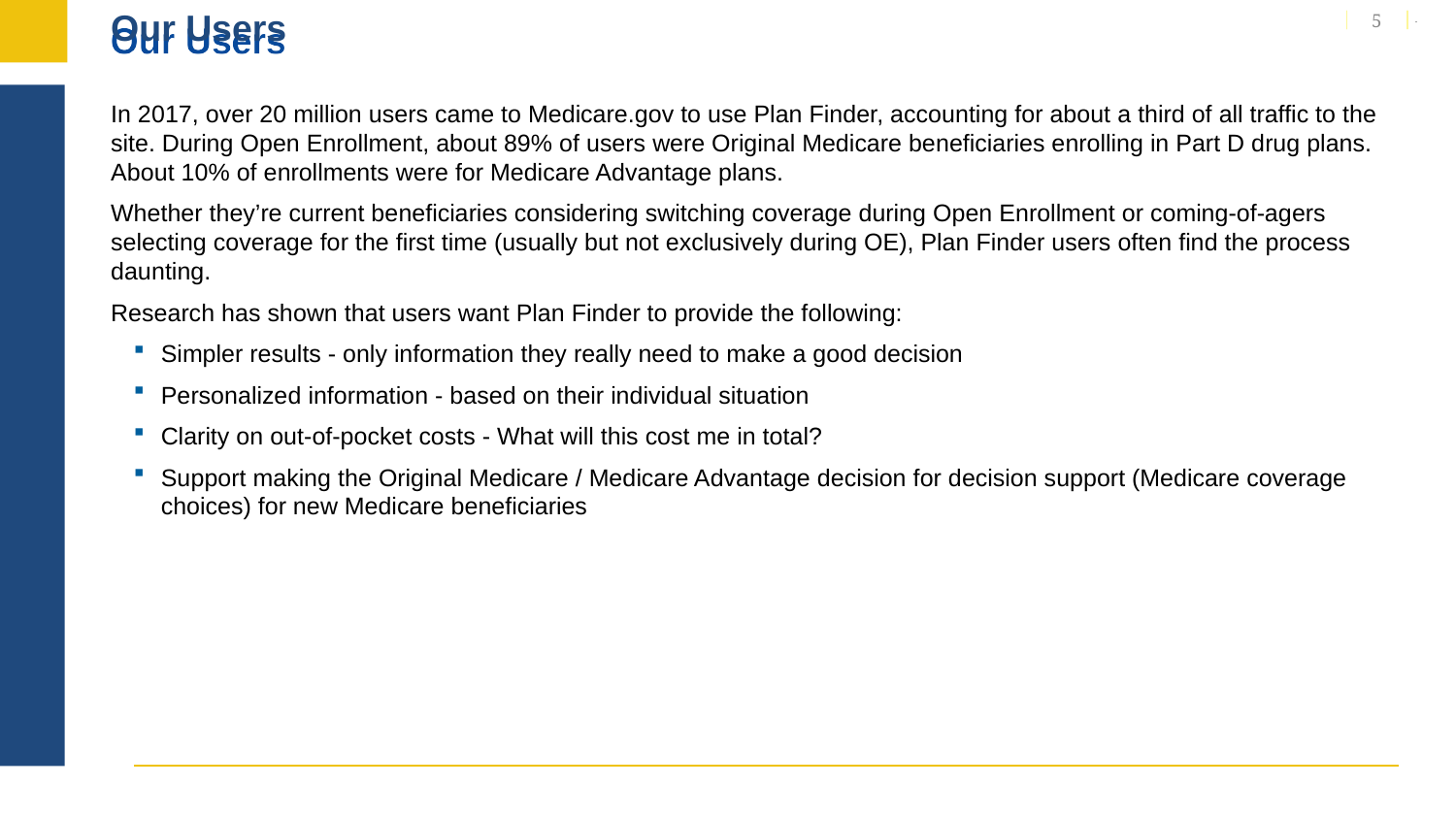

# Our Users
5
In 2017, over 20 million users came to Medicare.gov to use Plan Finder, accounting for about a third of all traffic to the site. During Open Enrollment, about 89% of users were Original Medicare beneficiaries enrolling in Part D drug plans. About 10% of enrollments were for Medicare Advantage plans.
Whether they’re current beneficiaries considering switching coverage during Open Enrollment or coming-of-agers selecting coverage for the first time (usually but not exclusively during OE), Plan Finder users often find the process daunting.
Research has shown that users want Plan Finder to provide the following:
Simpler results - only information they really need to make a good decision
Personalized information - based on their individual situation
Clarity on out-of-pocket costs - What will this cost me in total?
Support making the Original Medicare / Medicare Advantage decision for decision support (Medicare coverage choices) for new Medicare beneficiaries